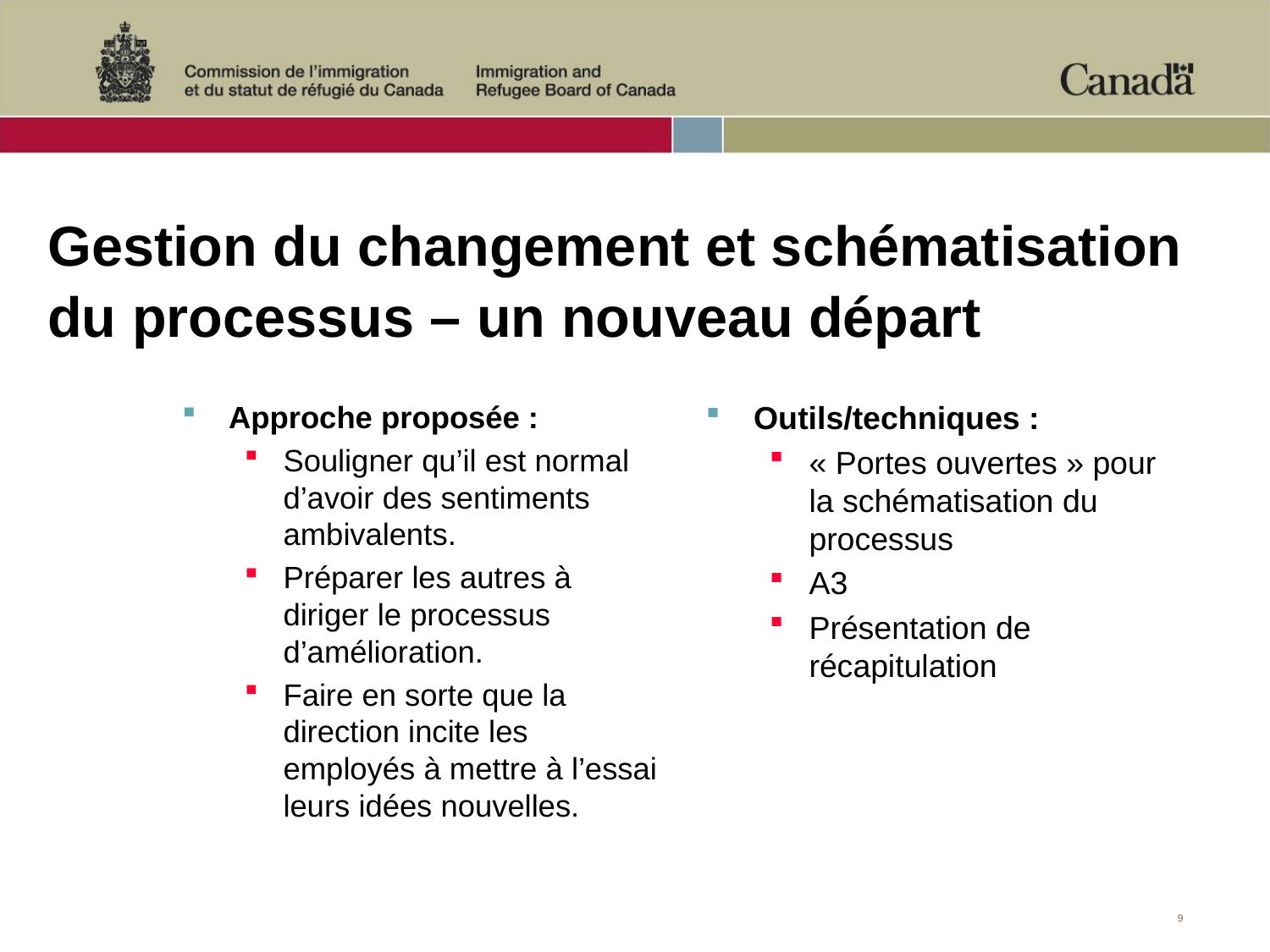

# Gestion du changement et schématisation du processus – un nouveau départ
Approche proposée :
Souligner qu’il est normal d’avoir des sentiments ambivalents.
Préparer les autres à diriger le processus d’amélioration.
Faire en sorte que la direction incite les employés à mettre à l’essai leurs idées nouvelles.

Outils/techniques :
« Portes ouvertes » pour la schématisation du processus
A3
Présentation de récapitulation
9